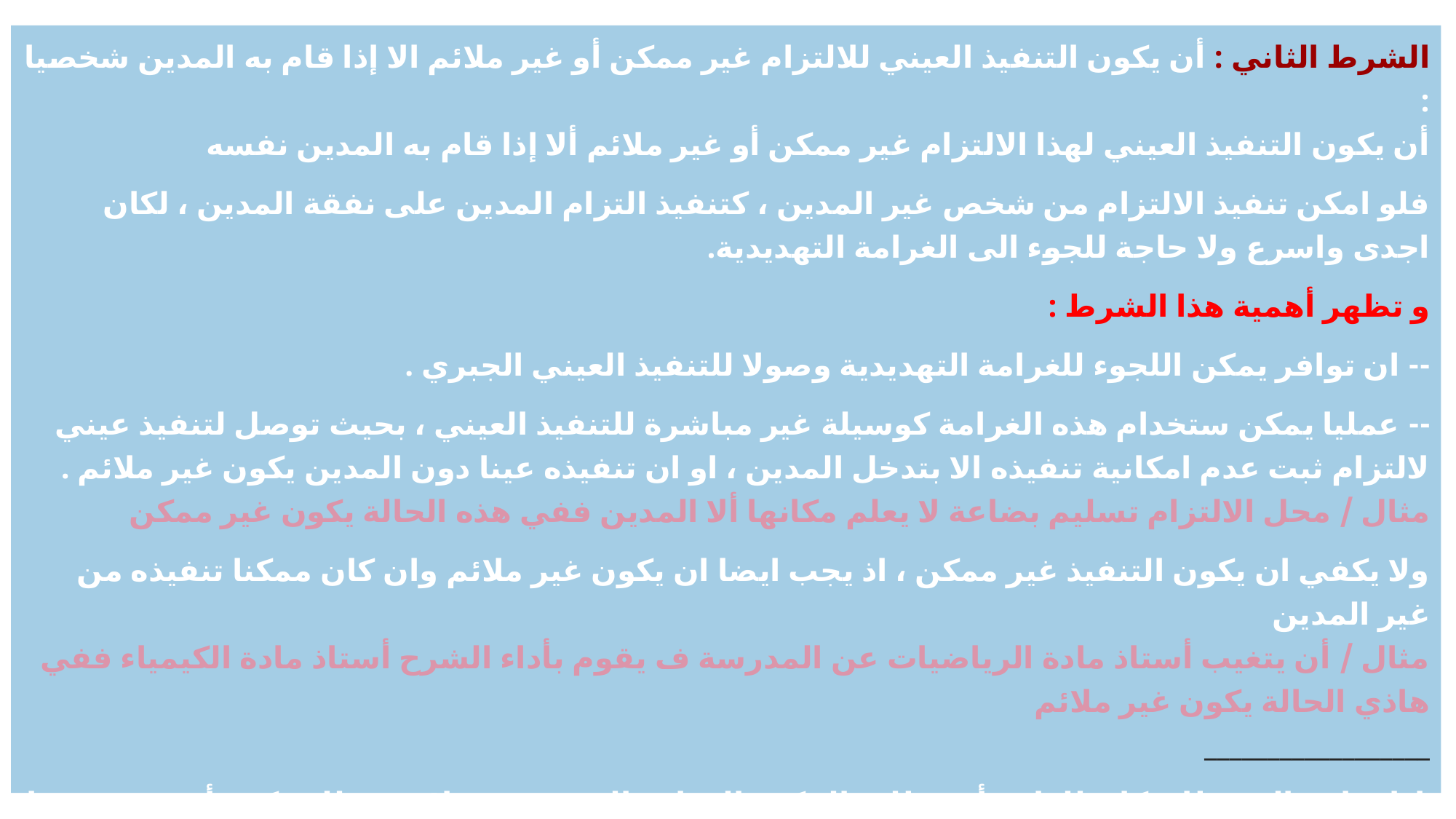

الشرط الثاني : أن يكون التنفيذ العيني للالتزام غير ممكن أو غير ملائم الا إذا قام به المدين شخصيا :
أن يكون التنفيذ العيني لهذا الالتزام غير ممكن أو غير ملائم ألا إذا قام به المدين نفسه
فلو امكن تنفيذ الالتزام من شخص غير المدين ، كتنفيذ التزام المدين على نفقة المدين ، لكان اجدى واسرع ولا حاجة للجوء الى الغرامة التهديدية.
و تظهر أهمية هذا الشرط :
-- ان توافر يمكن اللجوء للغرامة التهديدية وصولا للتنفيذ العيني الجبري .
-- عمليا يمكن ستخدام هذه الغرامة كوسيلة غير مباشرة للتنفيذ العيني ، بحيث توصل لتنفيذ عيني لالتزام ثبت عدم امكانية تنفيذه الا بتدخل المدين ، او ان تنفيذه عينا دون المدين يكون غير ملائم .
مثال / محل الالتزام تسليم بضاعة لا يعلم مكانها ألا المدين ففي هذه الحالة يكون غير ممكن
ولا يكفي ان يكون التنفيذ غير ممكن ، اذ يجب ايضا ان يكون غير ملائم وان كان ممكنا تنفيذه من غير المدين
مثال / أن يتغيب أستاذ مادة الرياضيات عن المدرسة ف يقوم بأداء الشرح أستاذ مادة الكيمياء ففي هاذي الحالة يكون غير ملائم
__________________
إذا توافر الشرطان كان للدائن أن يطلب الحكم بالغرامة التهديدية ، فلا يجوز للمحكمة أن تقضي بها من تلقاء نفسها دون طلب الدائن ، وللمحكمة سلطة تقديرية في أن تجيب الدائن في طلبه أو لا تجيبه بالرغم من توافر الشروط لأن الحكم بالغرامة مسألة موضوعية .